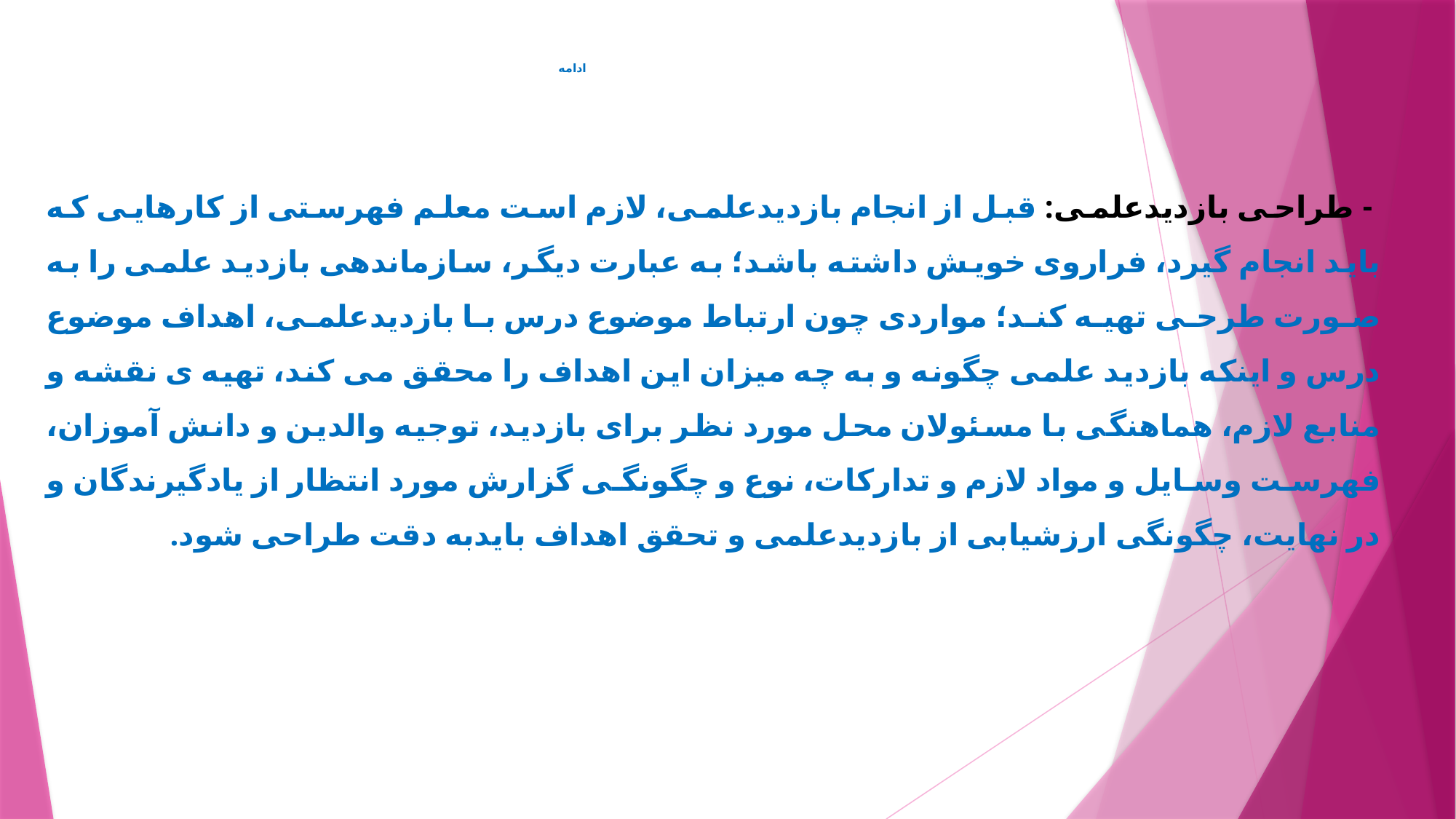

# ادامه
 - طراحی بازديدعلمی: قبل از انجام بازديدعلمی، لازم است معلم فهرستی از کارهايی که بايد انجام گيرد، فراروی خويش داشته باشد؛ به عبارت ديگر، سازماندهی بازديد علمی را به صورت طرحی تهيه کند؛ مواردی چون ارتباط موضوع درس با بازديدعلمی، اهداف موضوع درس و اينکه بازديد علمی چگونه و به چه ميزان اين اهداف را محقق می کند، تهيه ی نقشه و منابع لازم، هماهنگی با مسئولان محل مورد نظر برای بازديد، توجيه والدين و دانش آموزان، فهرست وسايل و مواد لازم و تدارکات، نوع و چگونگی گزارش مورد انتظار از يادگيرندگان و در نهايت، چگونگی ارزشيابی از بازديدعلمی و تحقق اهداف بايدبه دقت طراحی شود.